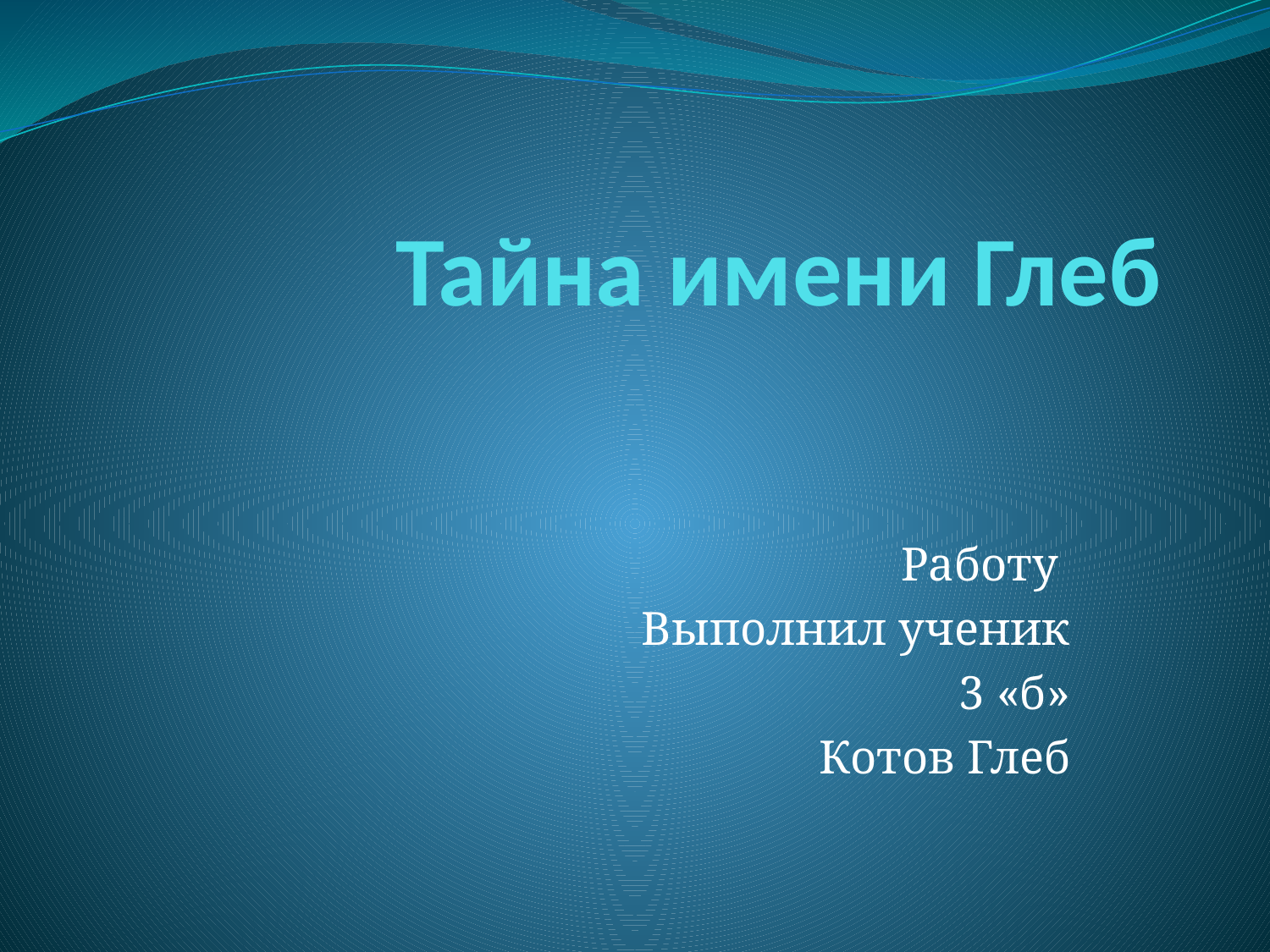

# Тайна имени Глеб
Работу
Выполнил ученик
3 «б»
Котов Глеб